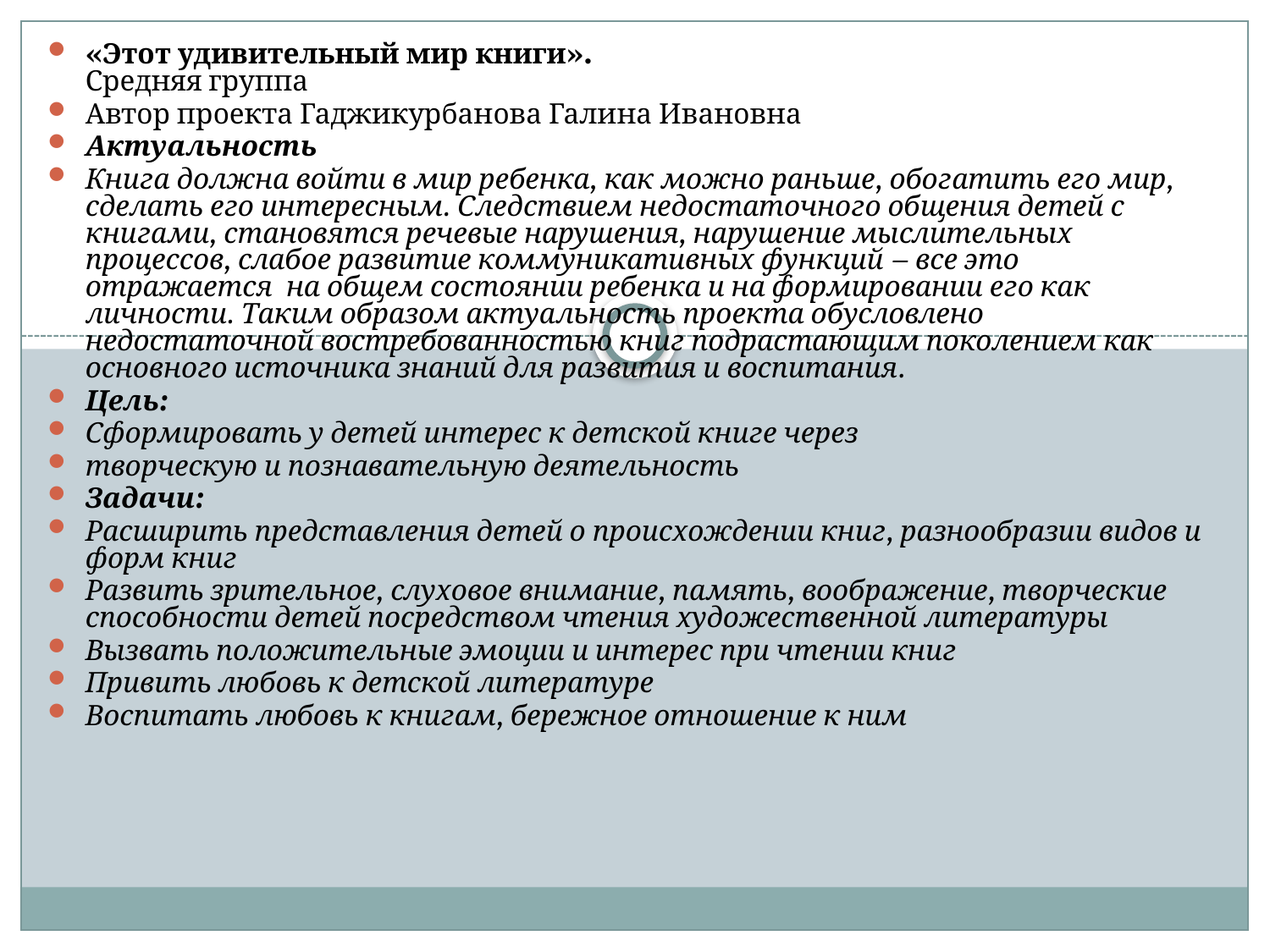

«Этот удивительный мир книги».
Средняя группа
Автор проекта Гаджикурбанова Галина Ивановна
Актуальность
Книга должна войти в мир ребенка, как можно раньше, обогатить его мир, сделать его интересным. Следствием недостаточного общения детей с книгами, становятся речевые нарушения, нарушение мыслительных процессов, слабое развитие коммуникативных функций – все это отражается  на общем состоянии ребенка и на формировании его как личности. Таким образом актуальность проекта обусловлено недостаточной востребованностью книг подрастающим поколением как основного источника знаний для развития и воспитания.
Цель:
Сформировать у детей интерес к детской книге через
творческую и познавательную деятельность
Задачи:
Расширить представления детей о происхождении книг, разнообразии видов и форм книг
Развить зрительное, слуховое внимание, память, воображение, творческие способности детей посредством чтения художественной литературы
Вызвать положительные эмоции и интерес при чтении книг
Привить любовь к детской литературе
Воспитать любовь к книгам, бережное отношение к ним